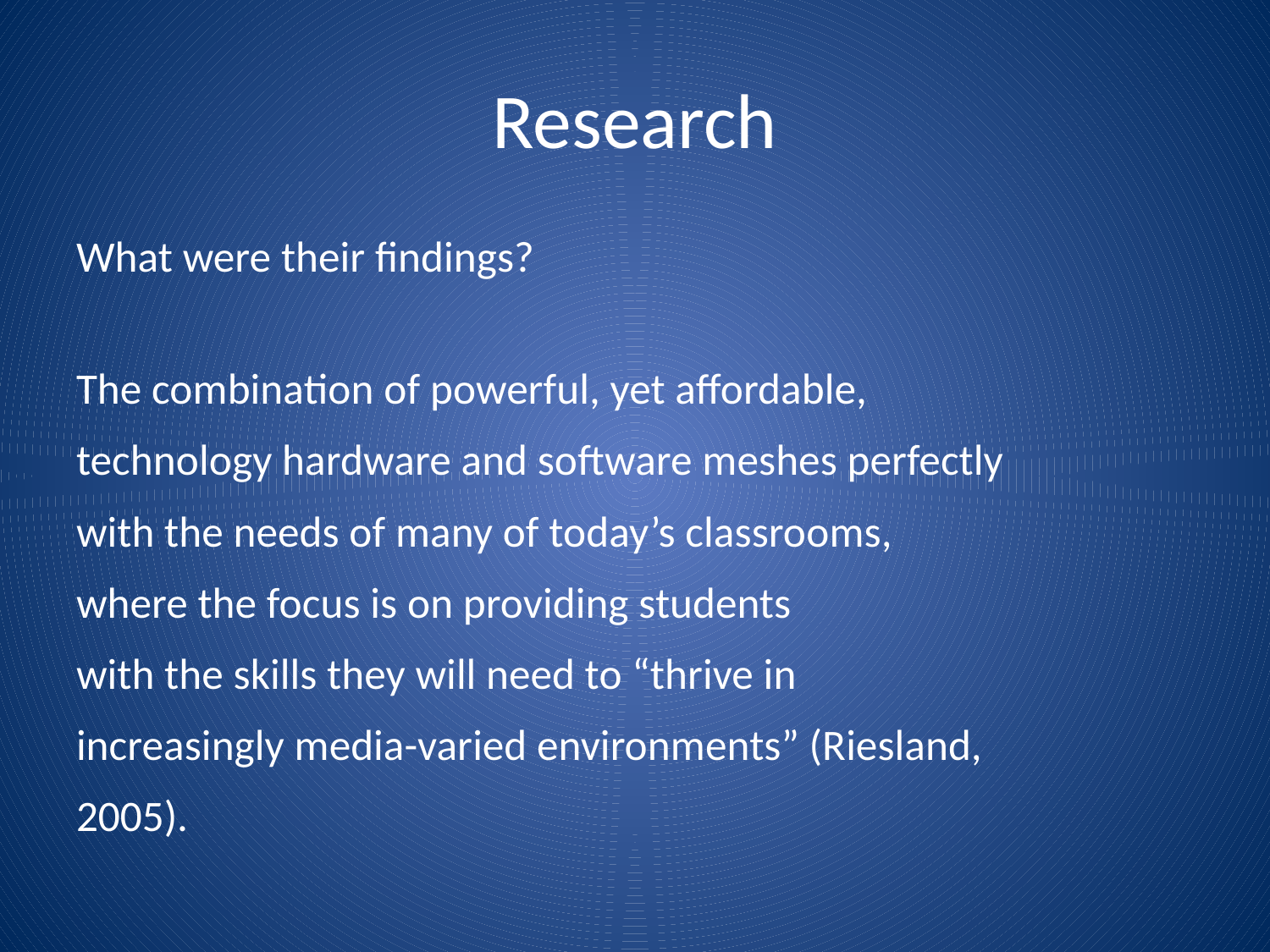

# Research
What were their findings?

The combination of powerful, yet affordable,
technology hardware and software meshes perfectly
with the needs of many of today’s classrooms,
where the focus is on providing students
with the skills they will need to “thrive in
increasingly media-varied environments” (Riesland,
2005).